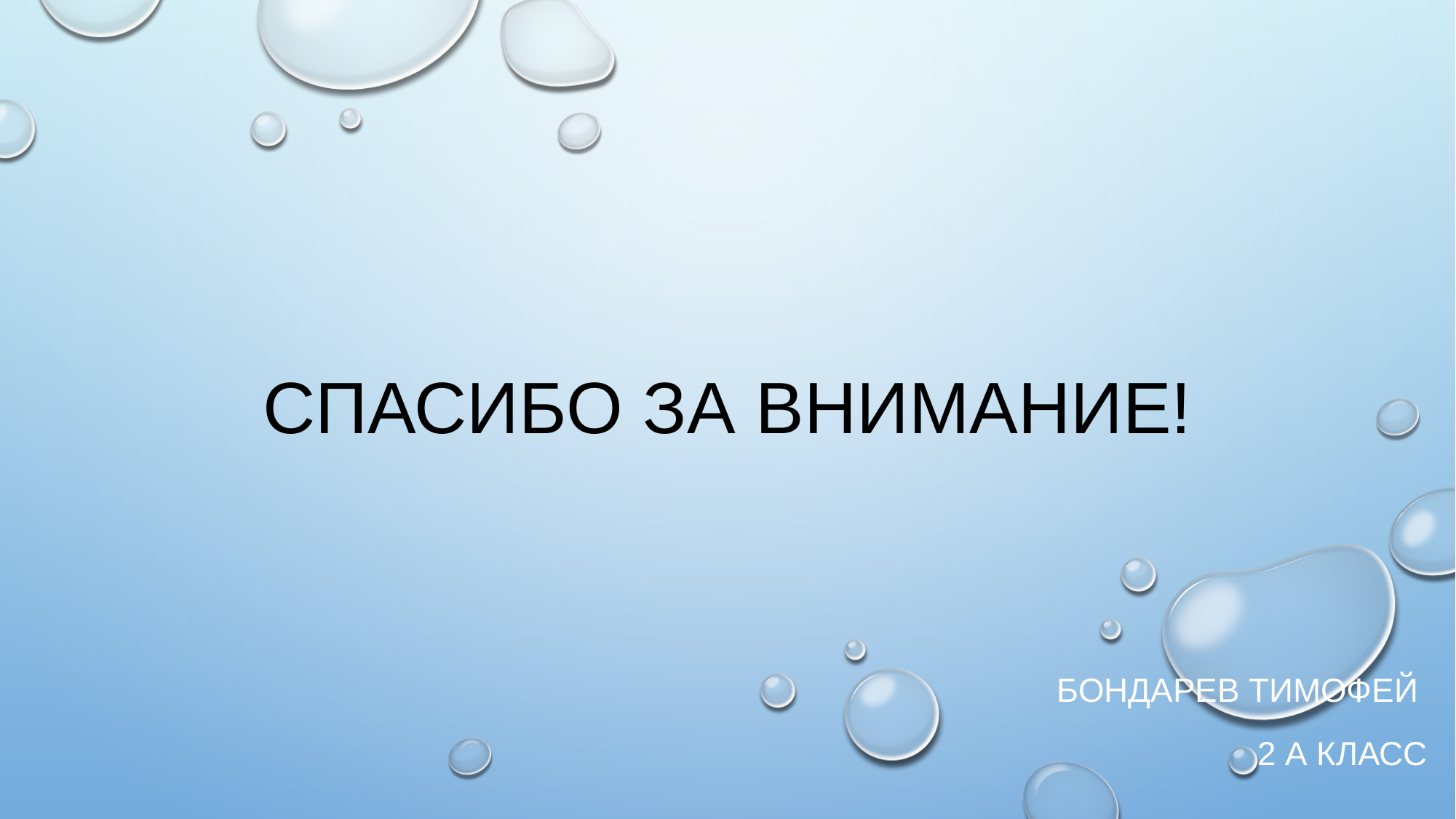

# Спасибо за внимание!
Бондарев тимофей
2 А класс